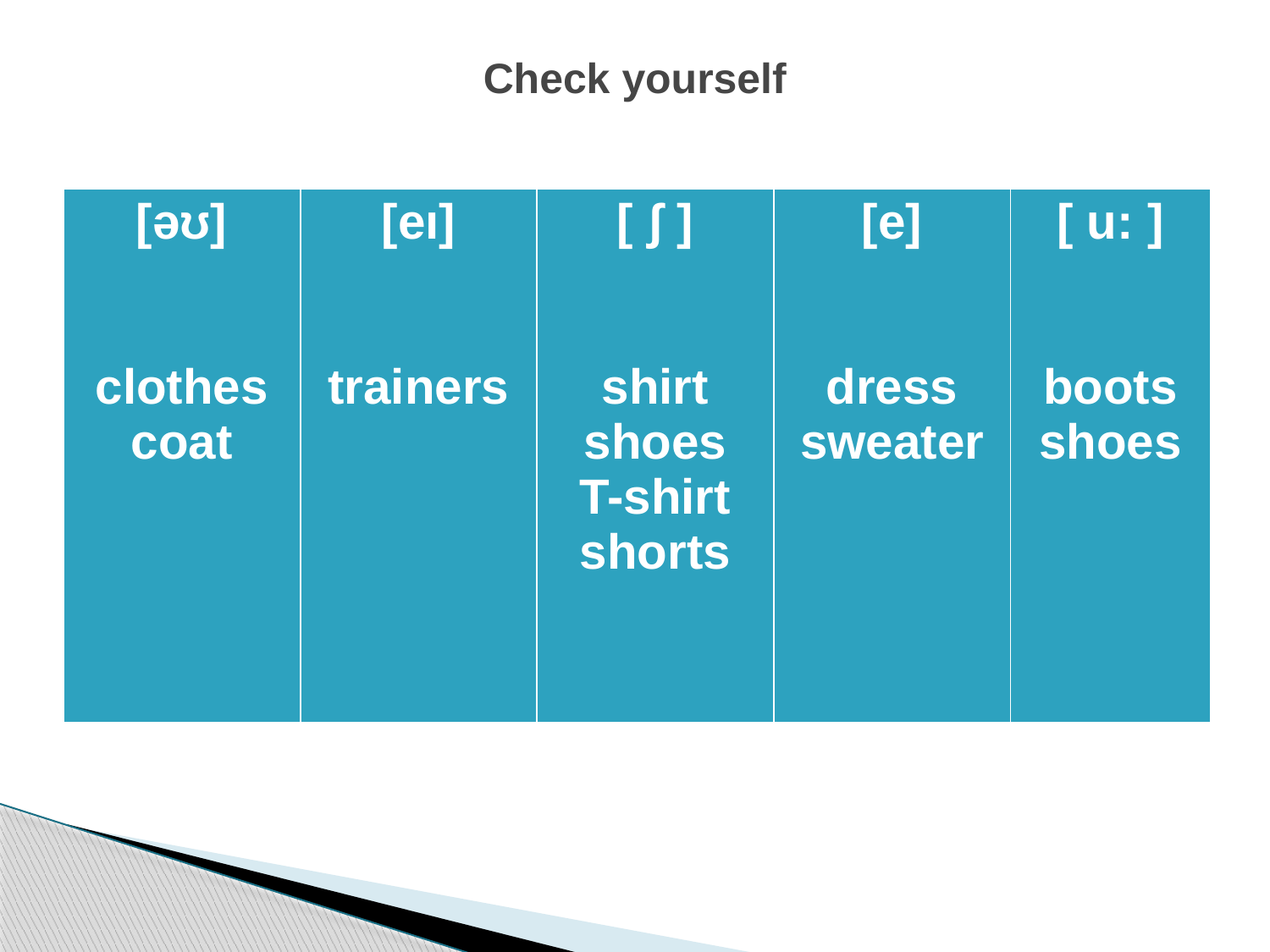

# Check yourself
| [ǝʊ] clothes coat | [eı] trainers | [ ʃ ] shirt shoes T-shirt shorts | [e] dress sweater | [ u: ] boots shoes |
| --- | --- | --- | --- | --- |